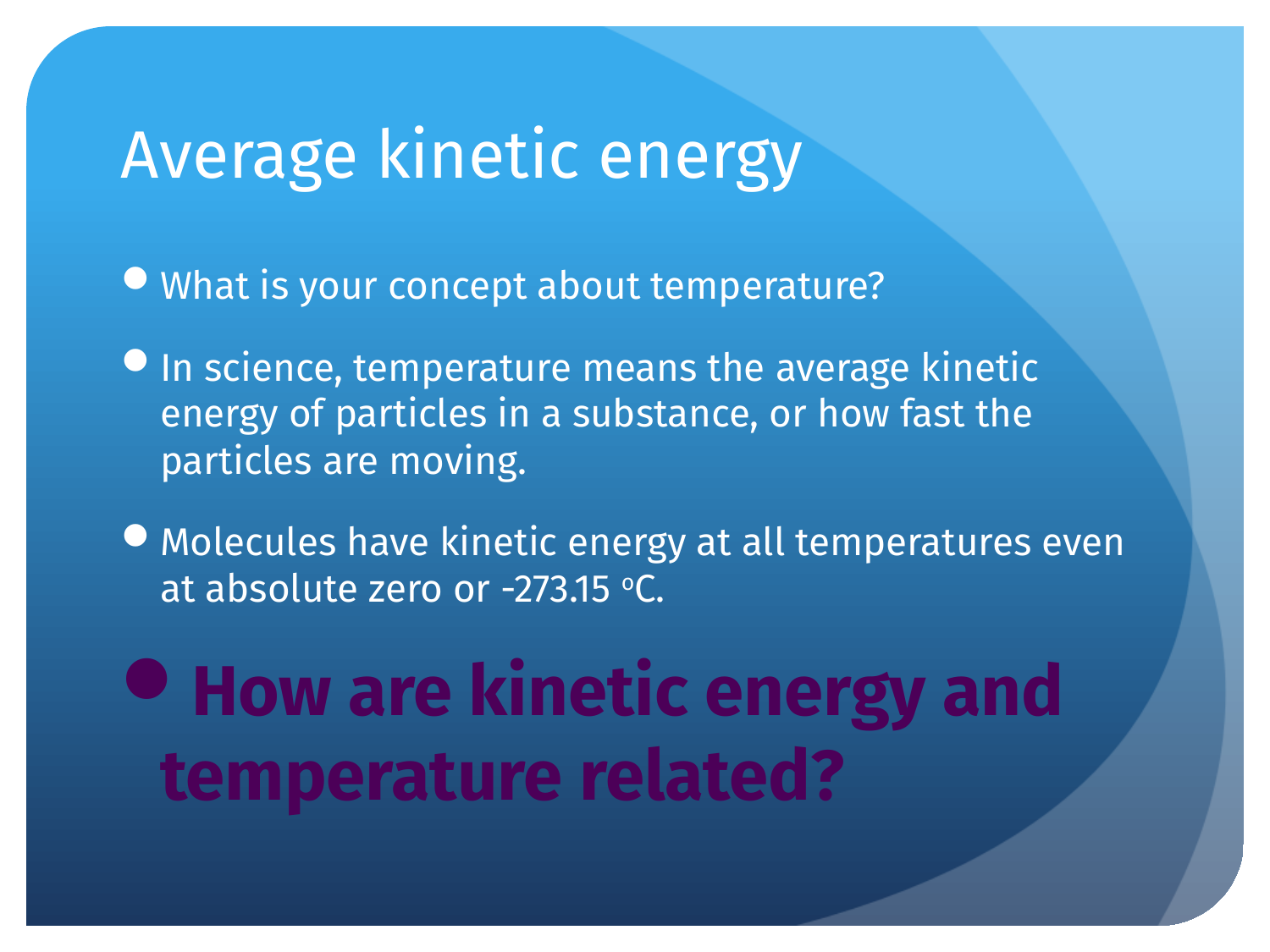

# Average kinetic energy
What is your concept about temperature?
In science, temperature means the average kinetic energy of particles in a substance, or how fast the particles are moving.
Molecules have kinetic energy at all temperatures even at absolute zero or -273.15 oC.
How are kinetic energy and temperature related?